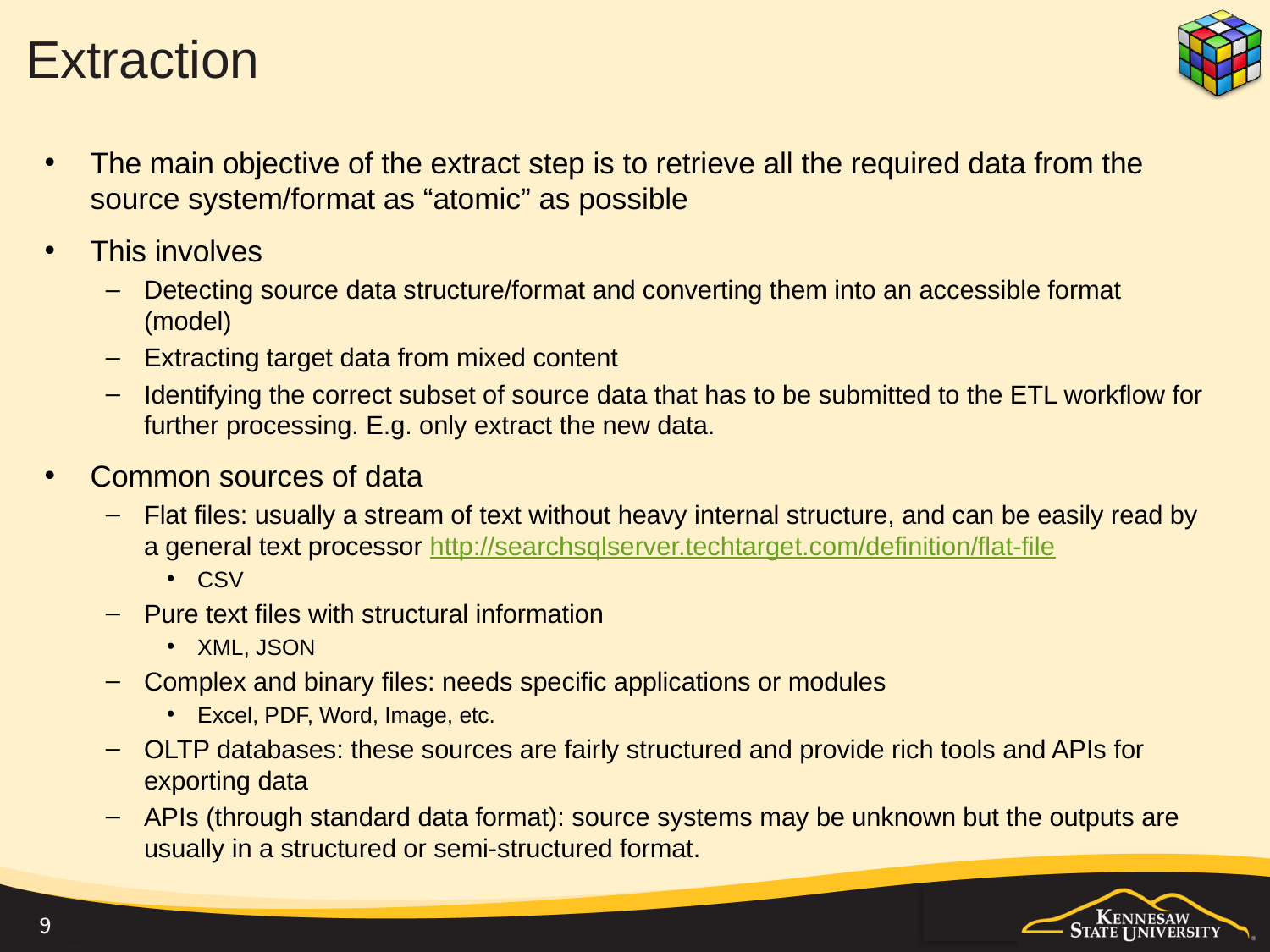

# Extraction
The main objective of the extract step is to retrieve all the required data from the source system/format as “atomic” as possible
This involves
Detecting source data structure/format and converting them into an accessible format (model)
Extracting target data from mixed content
Identifying the correct subset of source data that has to be submitted to the ETL workflow for further processing. E.g. only extract the new data.
Common sources of data
Flat files: usually a stream of text without heavy internal structure, and can be easily read by a general text processor http://searchsqlserver.techtarget.com/definition/flat-file
CSV
Pure text files with structural information
XML, JSON
Complex and binary files: needs specific applications or modules
Excel, PDF, Word, Image, etc.
OLTP databases: these sources are fairly structured and provide rich tools and APIs for exporting data
APIs (through standard data format): source systems may be unknown but the outputs are usually in a structured or semi-structured format.
9